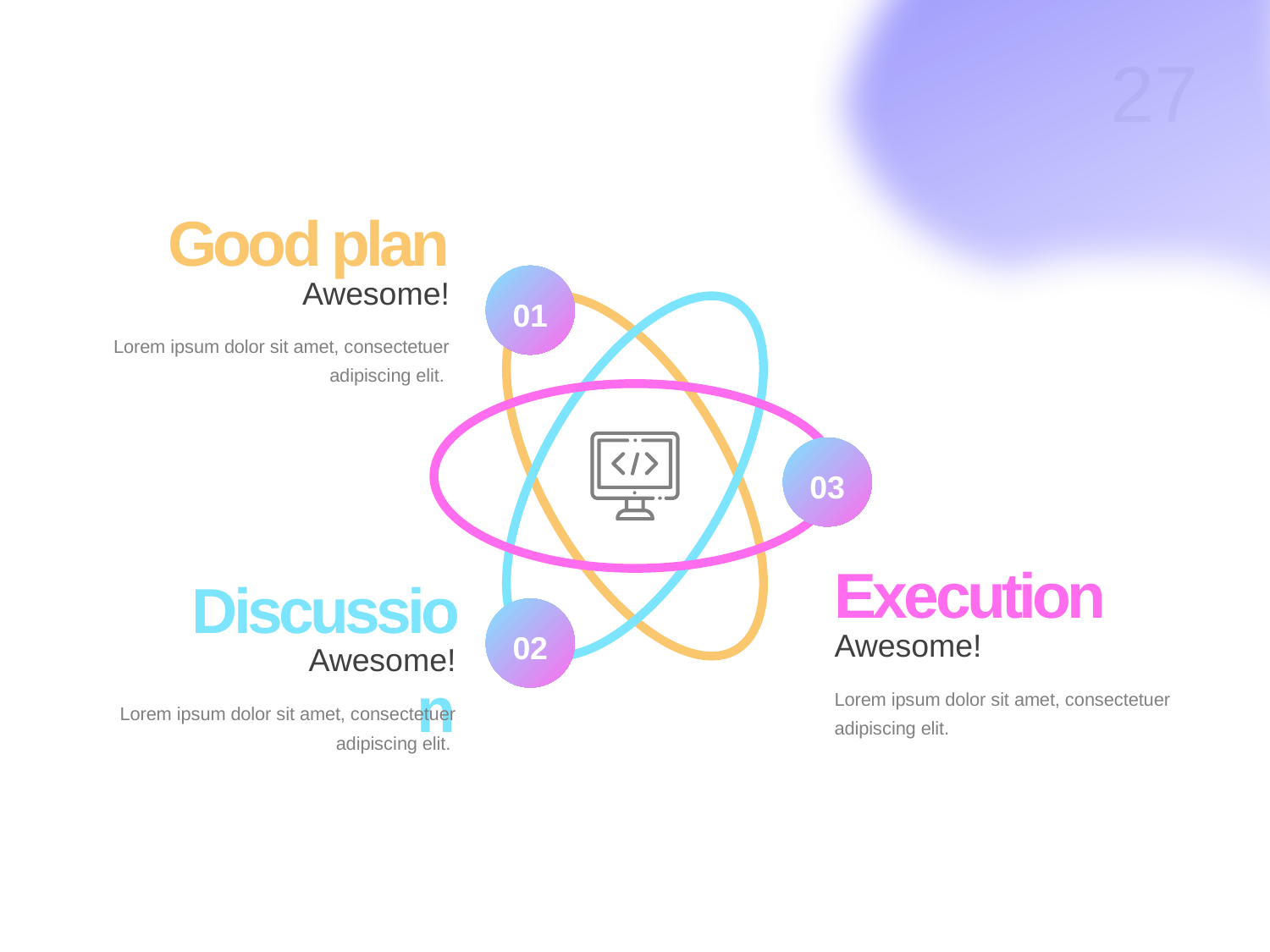

Good plan
Awesome!

01

Lorem ipsum dolor sit amet, consectetuer adipiscing elit.

03
Execution
Awesome!
Discussion
Awesome!

02
Lorem ipsum dolor sit amet, consectetuer adipiscing elit.
Lorem ipsum dolor sit amet, consectetuer adipiscing elit.